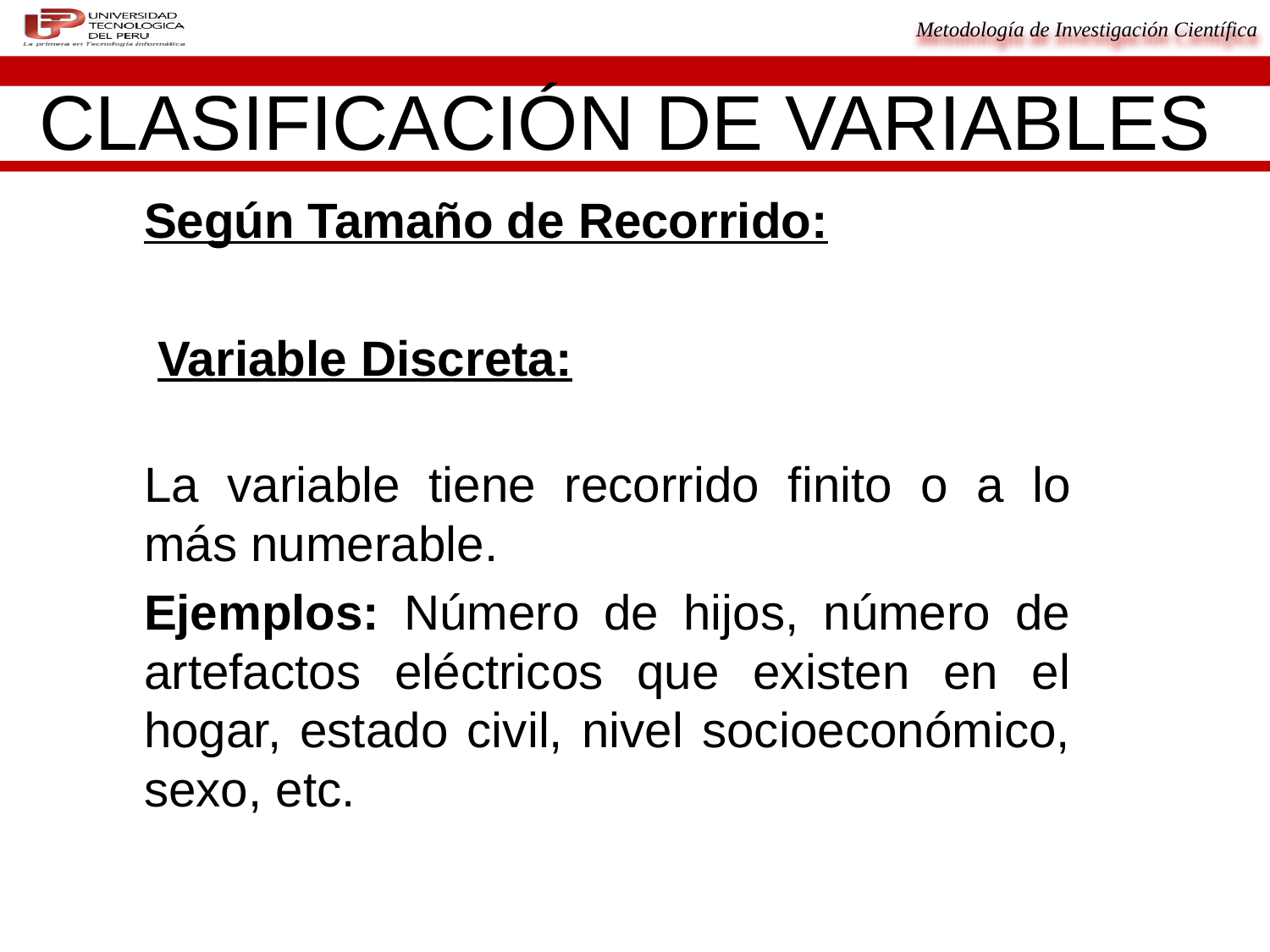

CLASIFICACIÓN DE VARIABLES
Según Tamaño de Recorrido:
 Variable Discreta:
La variable tiene recorrido finito o a lo más numerable.
Ejemplos: Número de hijos, número de artefactos eléctricos que existen en el hogar, estado civil, nivel socioeconómico, sexo, etc.